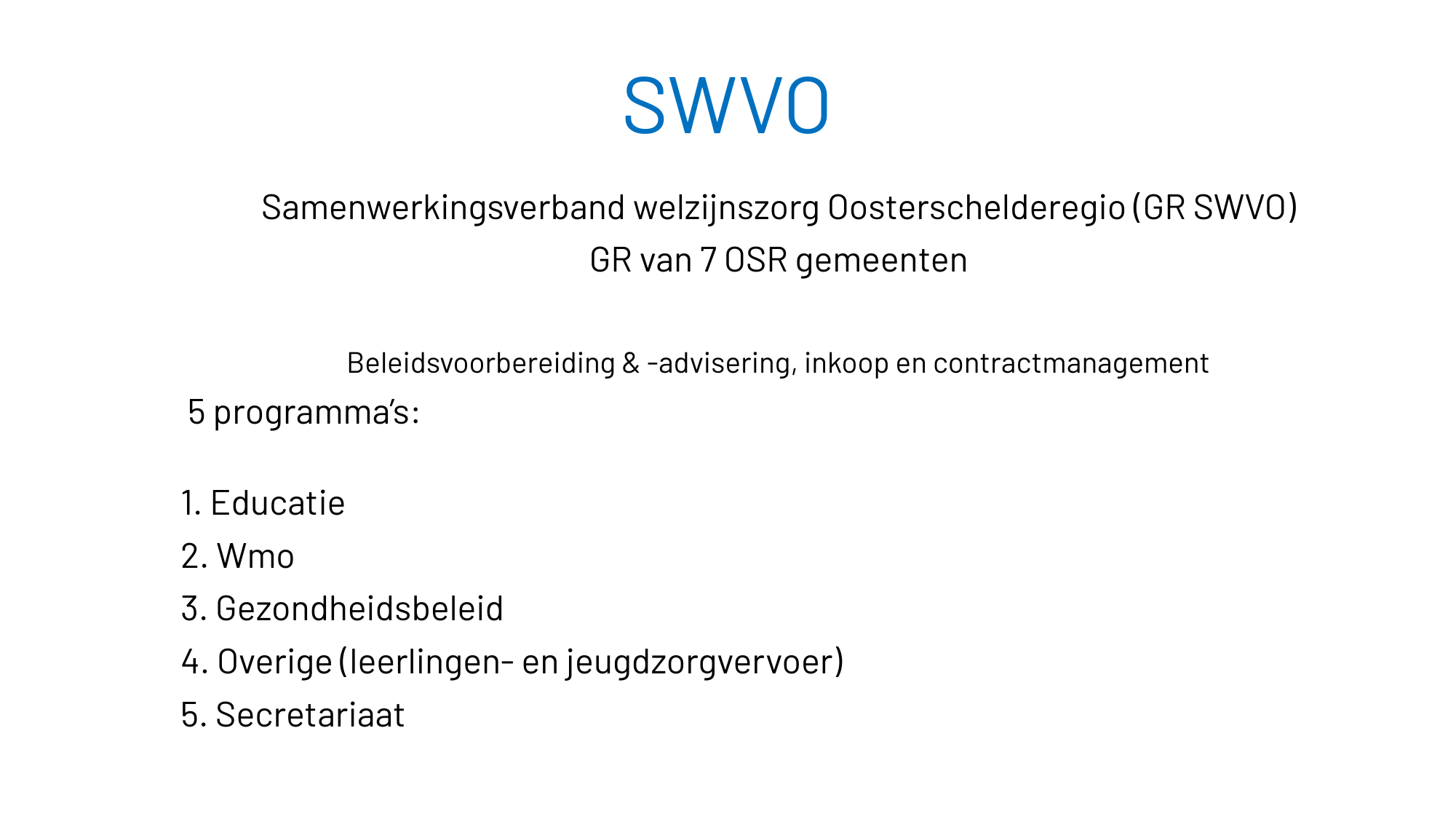

# SWVO
Samenwerkingsverband welzijnszorg Oosterschelderegio (GR SWVO)
GR van 7 OSR gemeenten

Beleidsvoorbereiding & -advisering, inkoop en contractmanagement
 5 programma’s:
1. Educatie
2. Wmo
3. Gezondheidsbeleid
4. Overige (leerlingen- en jeugdzorgvervoer)
5. Secretariaat